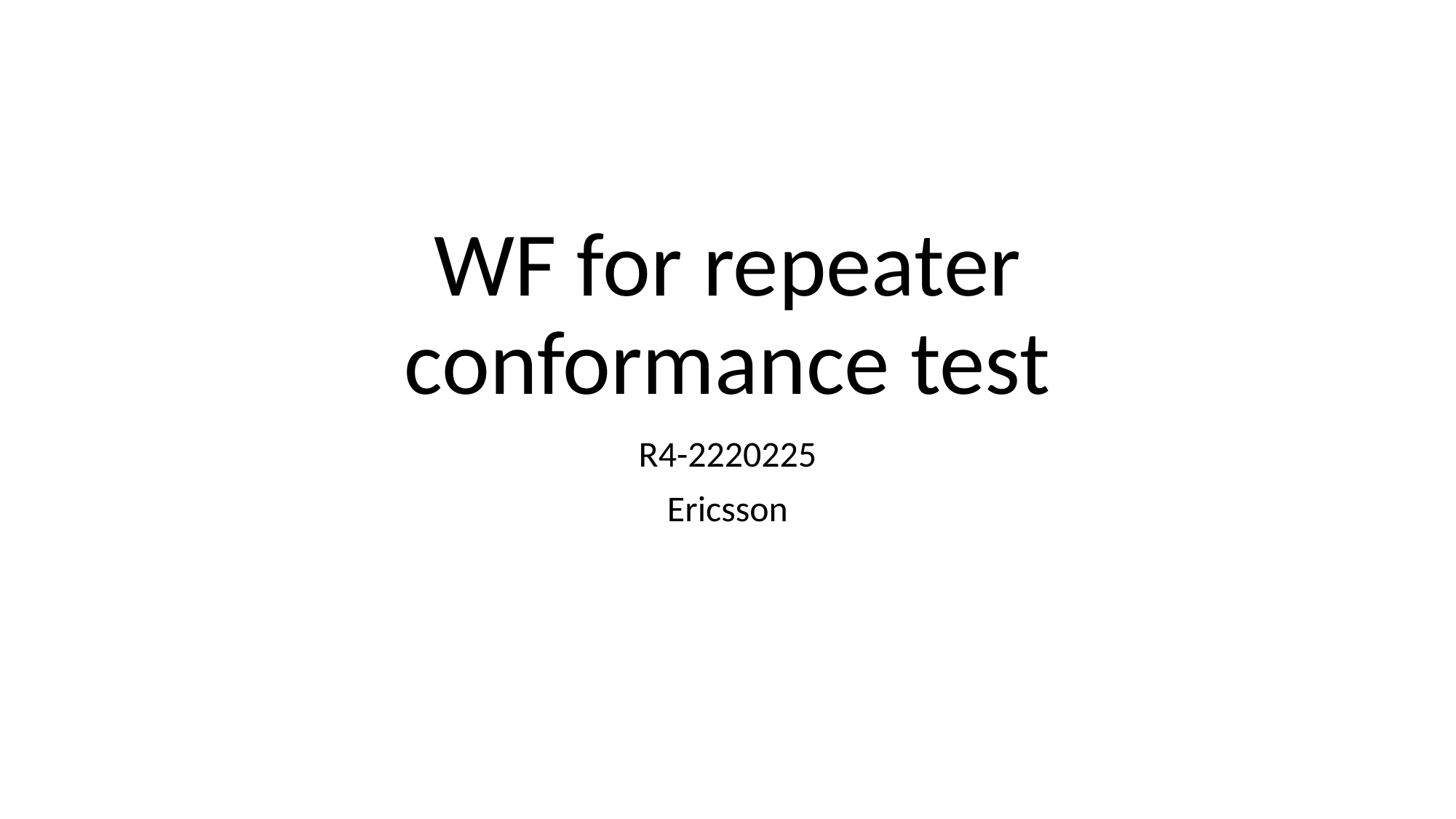

# WF for repeater conformance test
R4-2220225
Ericsson